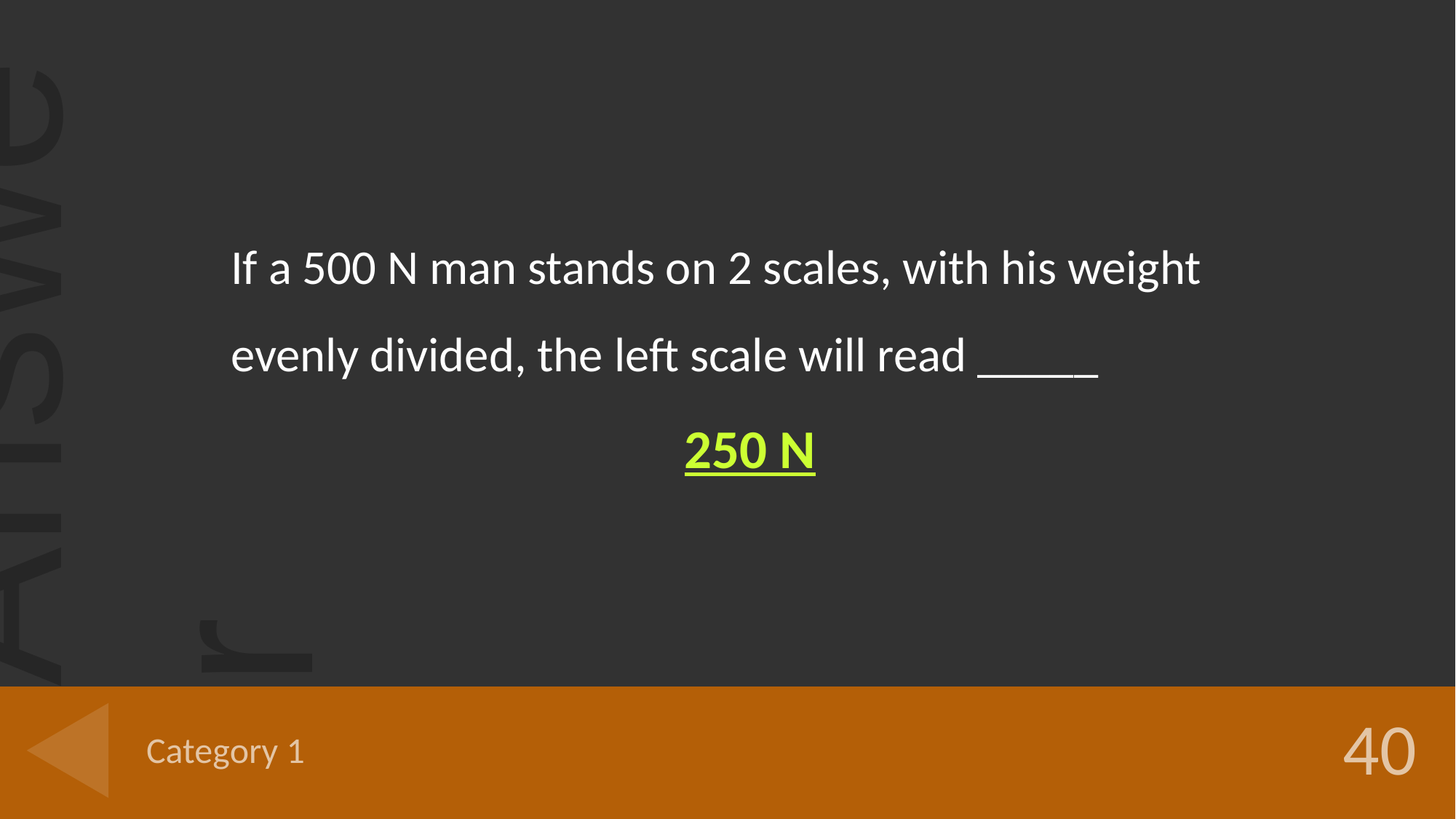

If a 500 N man stands on 2 scales, with his weight evenly divided, the left scale will read _____
250 N
# Category 1
40